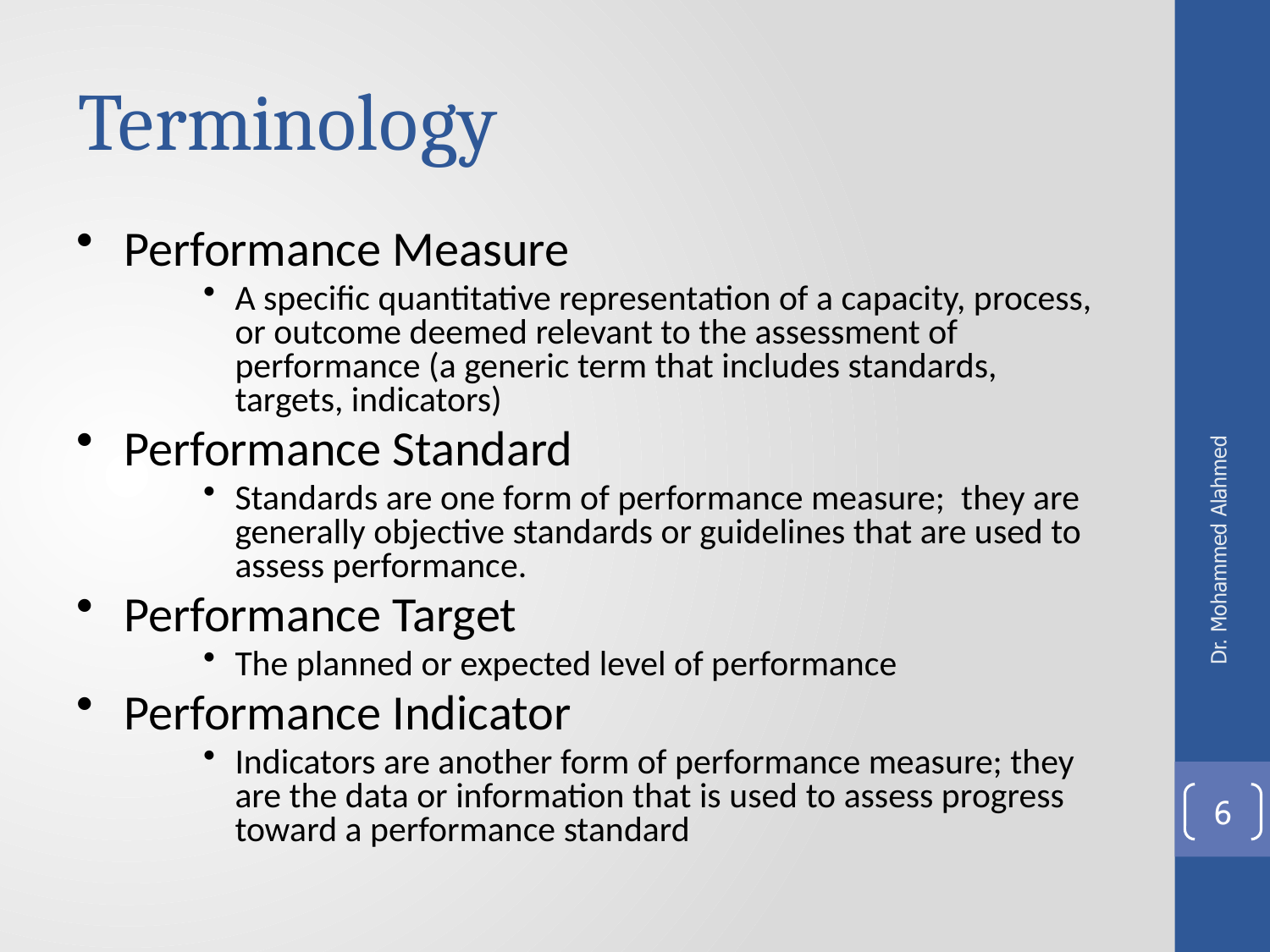

# Terminology
Performance Measure
A specific quantitative representation of a capacity, process, or outcome deemed relevant to the assessment of performance (a generic term that includes standards, targets, indicators)
Performance Standard
Standards are one form of performance measure;  they are generally objective standards or guidelines that are used to assess performance.
Performance Target
The planned or expected level of performance
Performance Indicator
Indicators are another form of performance measure; they are the data or information that is used to assess progress toward a performance standard

Dr. Mohammed Alahmed
6